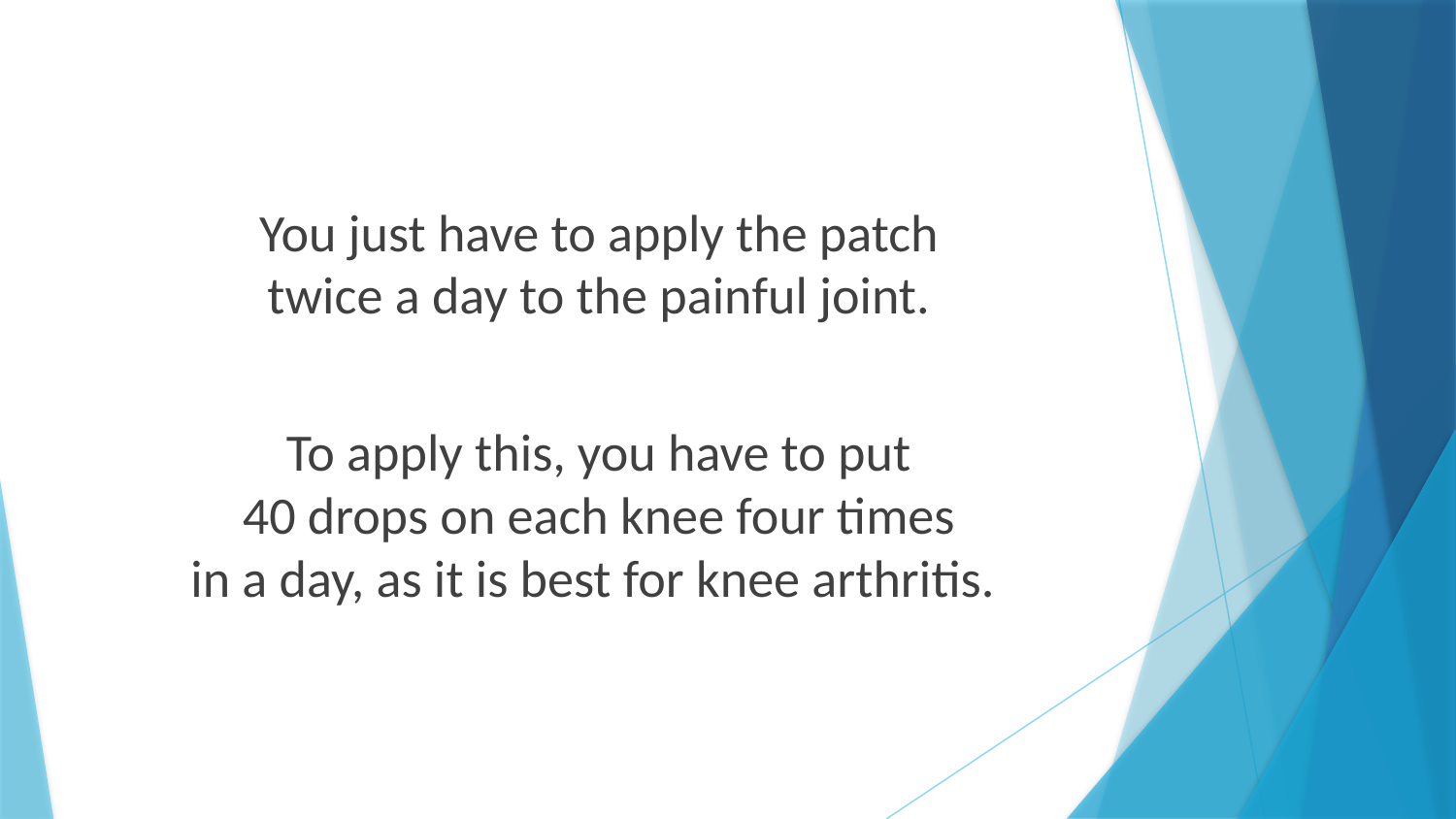

You just have to apply the patch
twice a day to the painful joint.

To apply this, you have to put
40 drops on each knee four times
in a day, as it is best for knee arthritis.